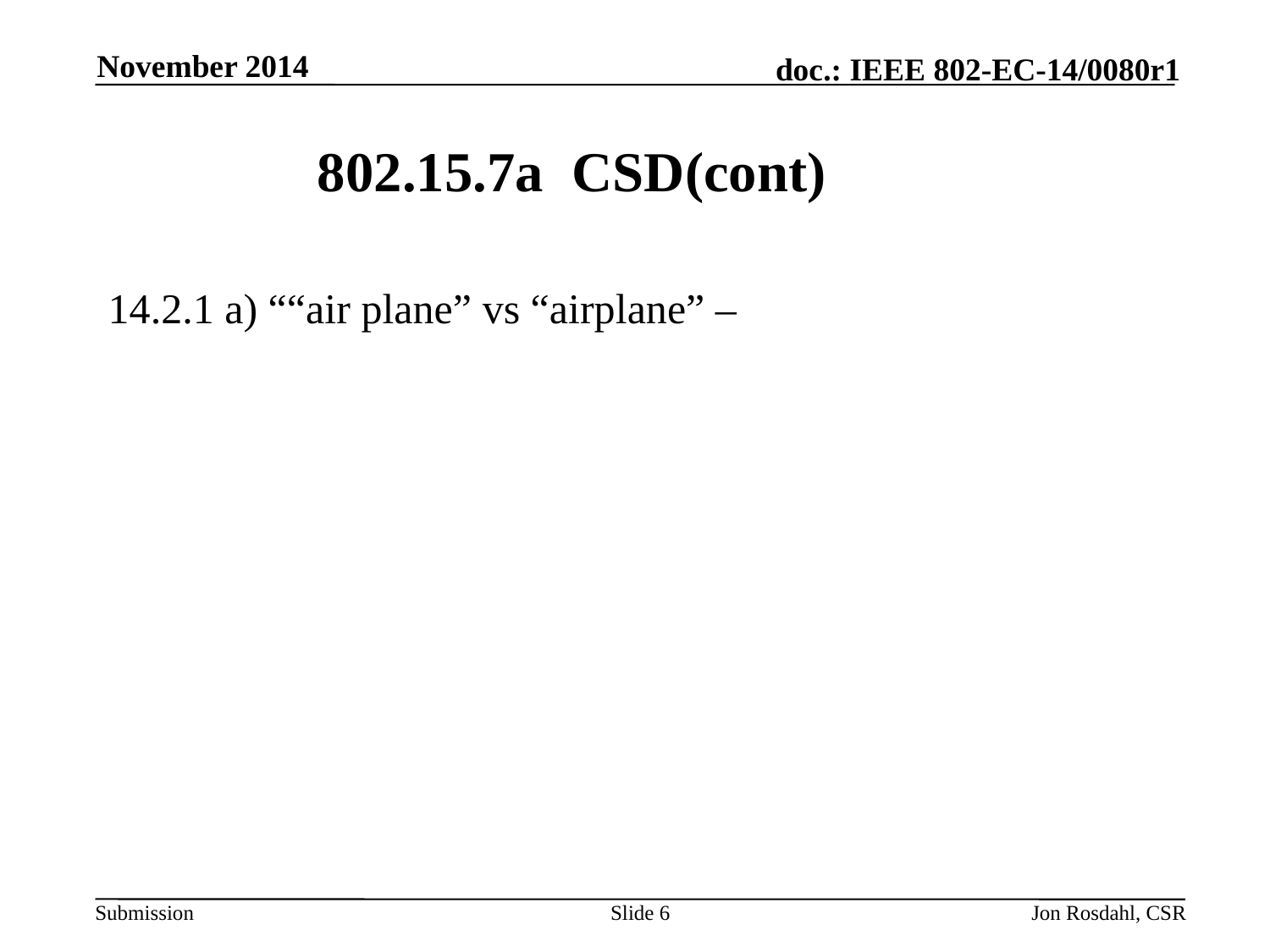

November 2014
# 802.15.7a  CSD(cont)
14.2.1 a) ““air plane” vs “airplane” –

Slide 6
Jon Rosdahl, CSR